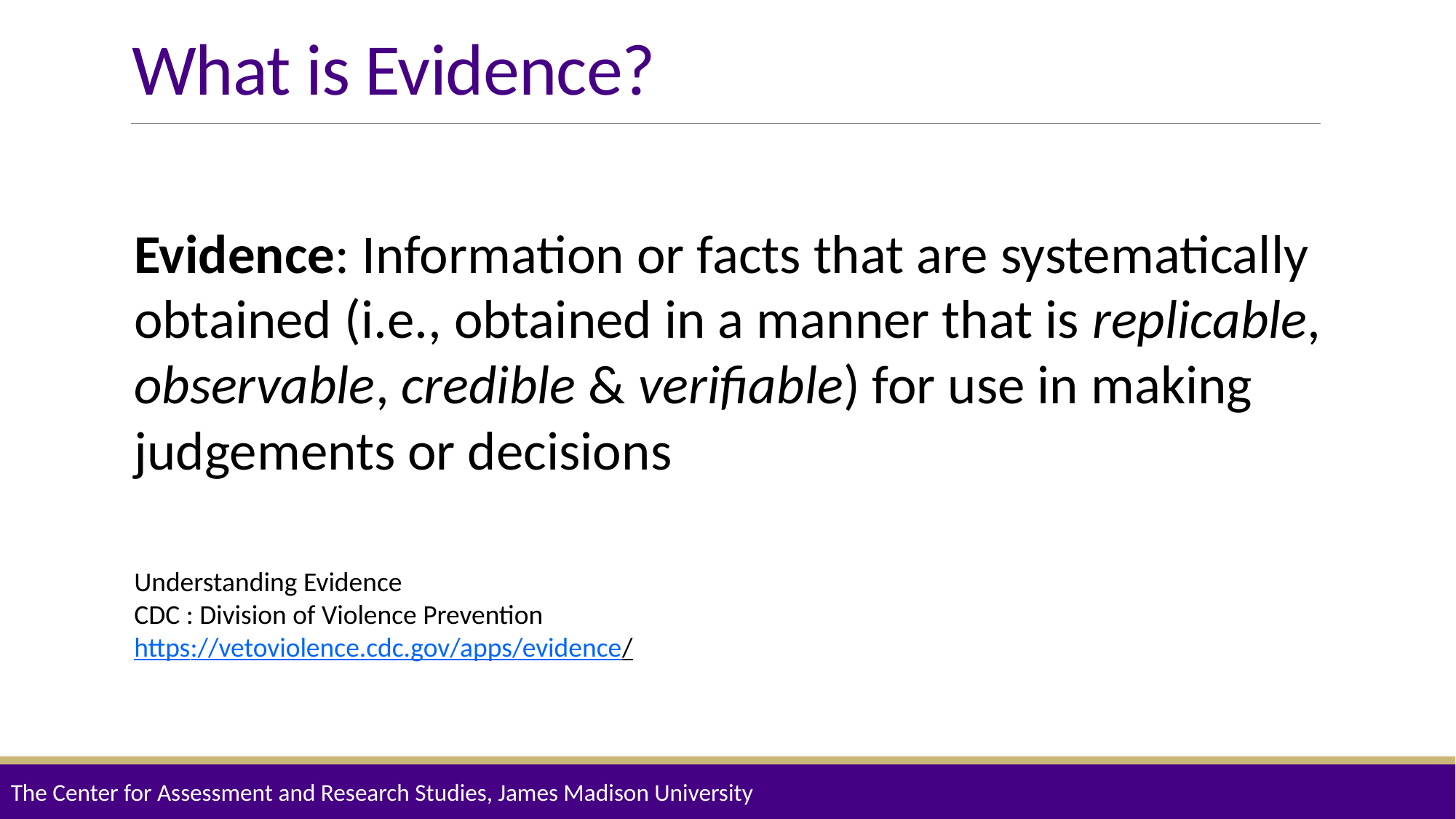

# What is Evidence?

Evidence: Information or facts that are systematically obtained (i.e., obtained in a manner that is replicable, observable, credible & verifiable) for use in making judgements or decisions

Understanding Evidence
CDC : Division of Violence Prevention
https://vetoviolence.cdc.gov/apps/evidence/
The Center for Assessment and Research Studies, James Madison University